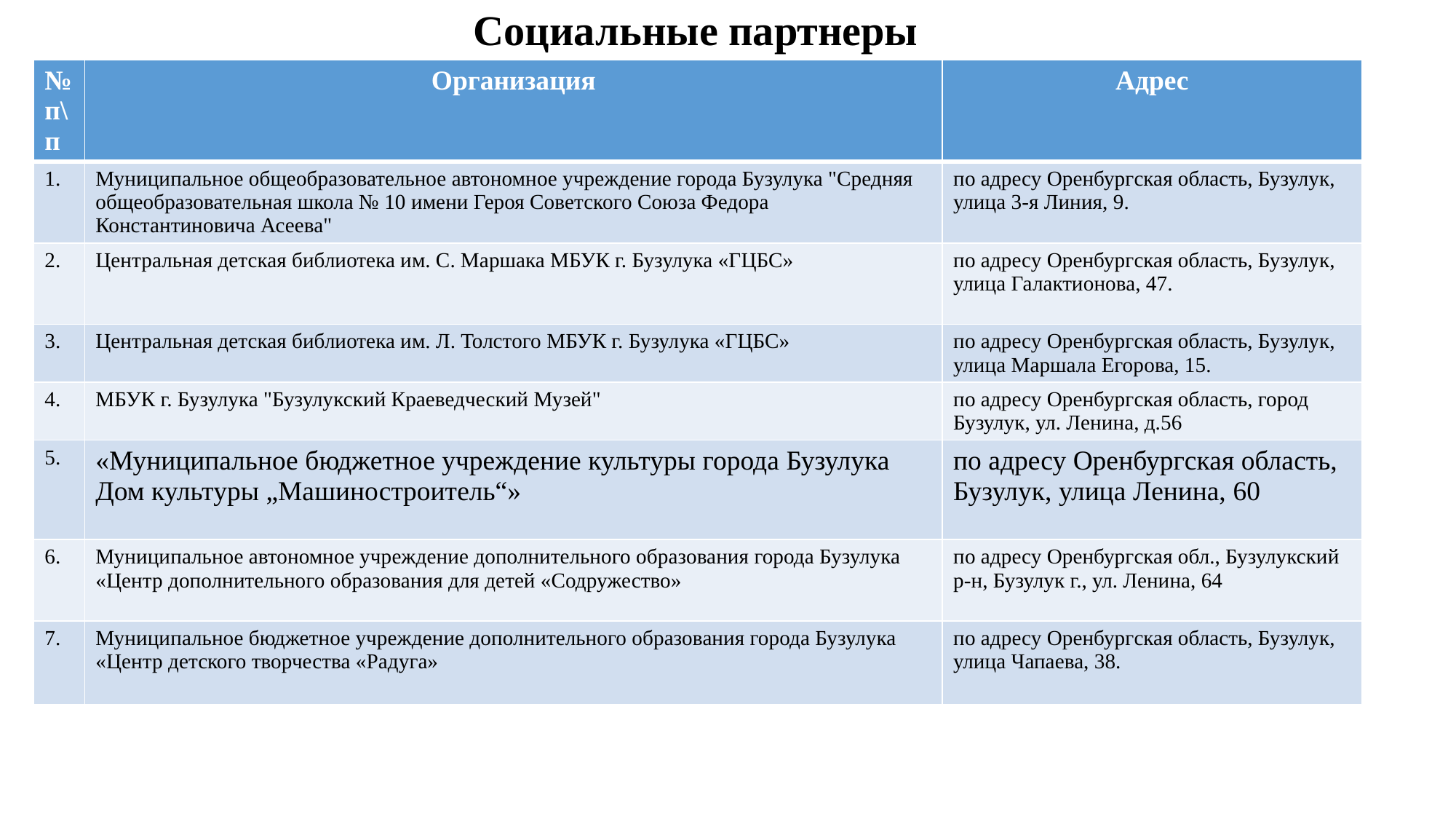

Социальные партнеры
| № п\п | Организация | Адрес |
| --- | --- | --- |
| 1. | Муниципальное общеобразовательное автономное учреждение города Бузулука "Средняя общеобразовательная школа № 10 имени Героя Советского Союза Федора Константиновича Асеева" | по адресу Оренбургская область, Бузулук, улица 3-я Линия, 9. |
| 2. | Центральная детская библиотека им. С. Маршака МБУК г. Бузулука «ГЦБС» | по адресу Оренбургская область, Бузулук, улица Галактионова, 47. |
| 3. | Центральная детская библиотека им. Л. Толстого МБУК г. Бузулука «ГЦБС» | по адресу Оренбургская область, Бузулук, улица Маршала Егорова, 15. |
| 4. | МБУК г. Бузулука "Бузулукский Краеведческий Музей" | по адресу Оренбургская область, город Бузулук, ул. Ленина, д.56 |
| 5. | «Муниципальное бюджетное учреждение культуры города Бузулука Дом культуры „Машиностроитель“» | по адресу Оренбургская область, Бузулук, улица Ленина, 60 |
| 6. | Муниципальное автономное учреждение дополнительного образования города Бузулука «Центр дополнительного образования для детей «Содружество» | по адресу Оренбургская обл., Бузулукский р-н, Бузулук г., ул. Ленина, 64 |
| 7. | Муниципальное бюджетное учреждение дополнительного образования города Бузулука «Центр детского творчества «Радуга» | по адресу Оренбургская область, Бузулук, улица Чапаева, 38. |